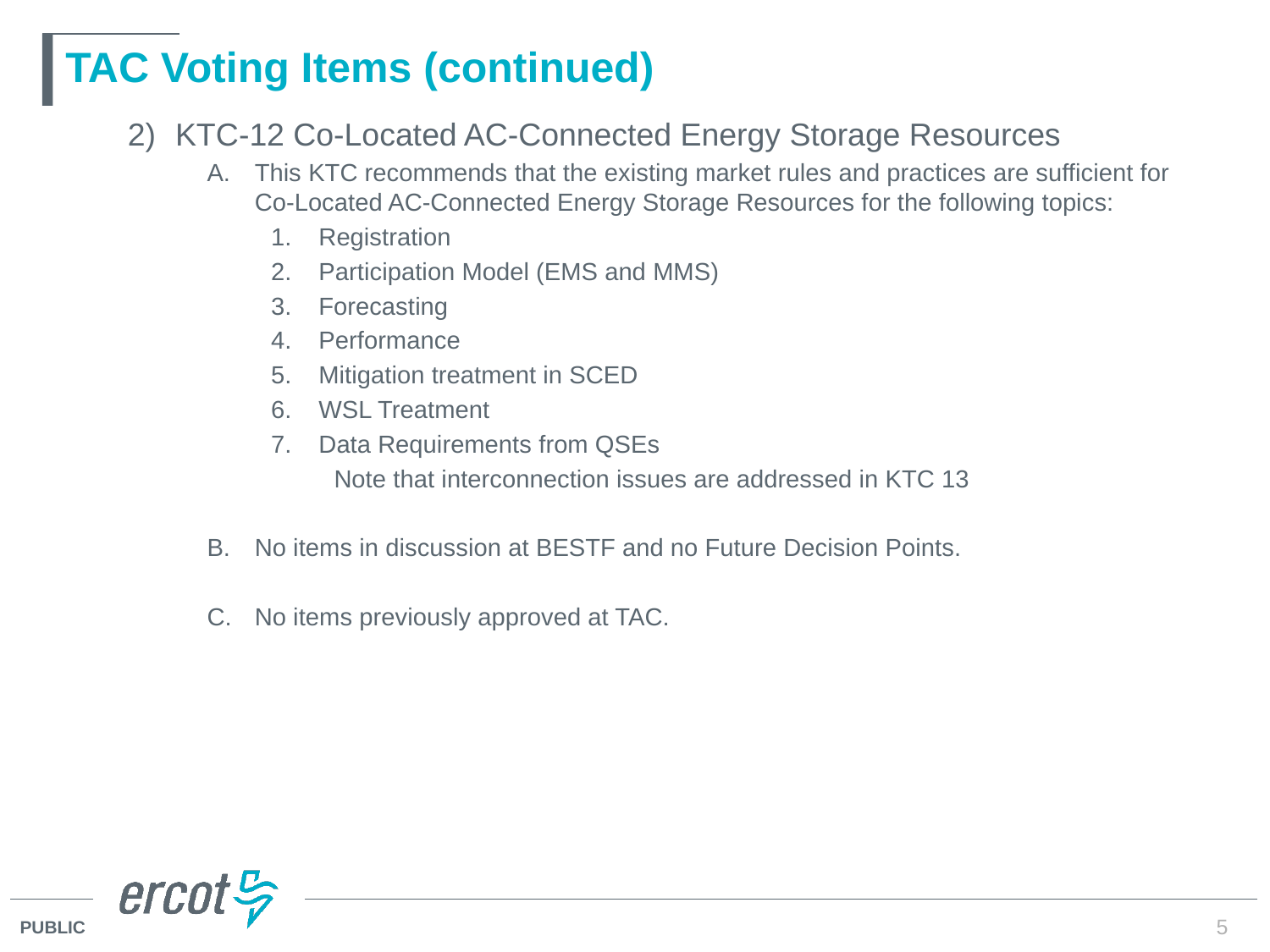

# TAC Voting Items (continued)
KTC-12 Co-Located AC-Connected Energy Storage Resources
This KTC recommends that the existing market rules and practices are sufficient for Co-Located AC-Connected Energy Storage Resources for the following topics:
Registration
Participation Model (EMS and MMS)
Forecasting
Performance
Mitigation treatment in SCED
WSL Treatment
Data Requirements from QSEs
	Note that interconnection issues are addressed in KTC 13

No items in discussion at BESTF and no Future Decision Points.

No items previously approved at TAC.

5